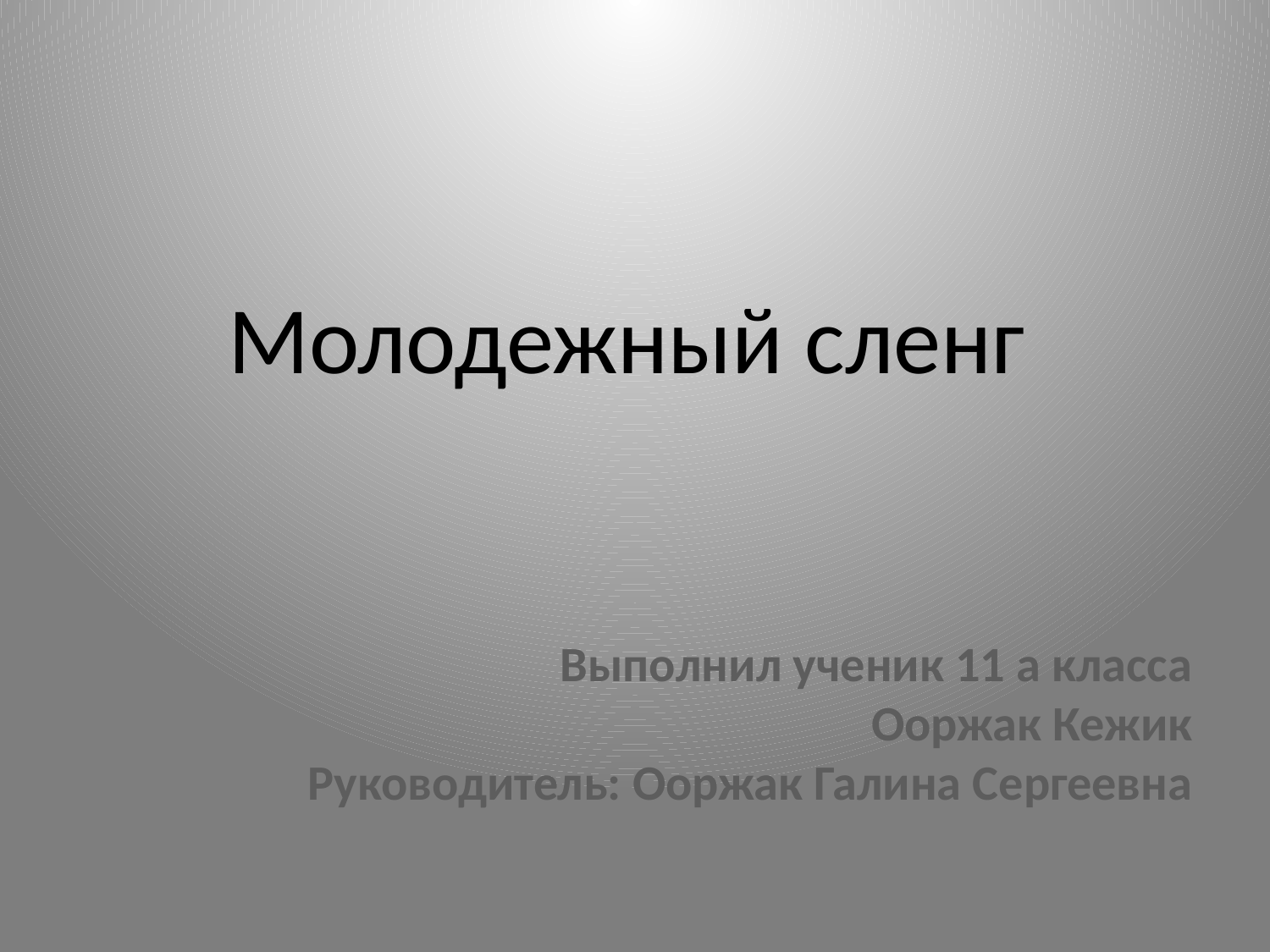

# Молодежный сленг
Выполнил ученик 11 а класса
Ооржак Кежик
Руководитель: Ооржак Галина Сергеевна